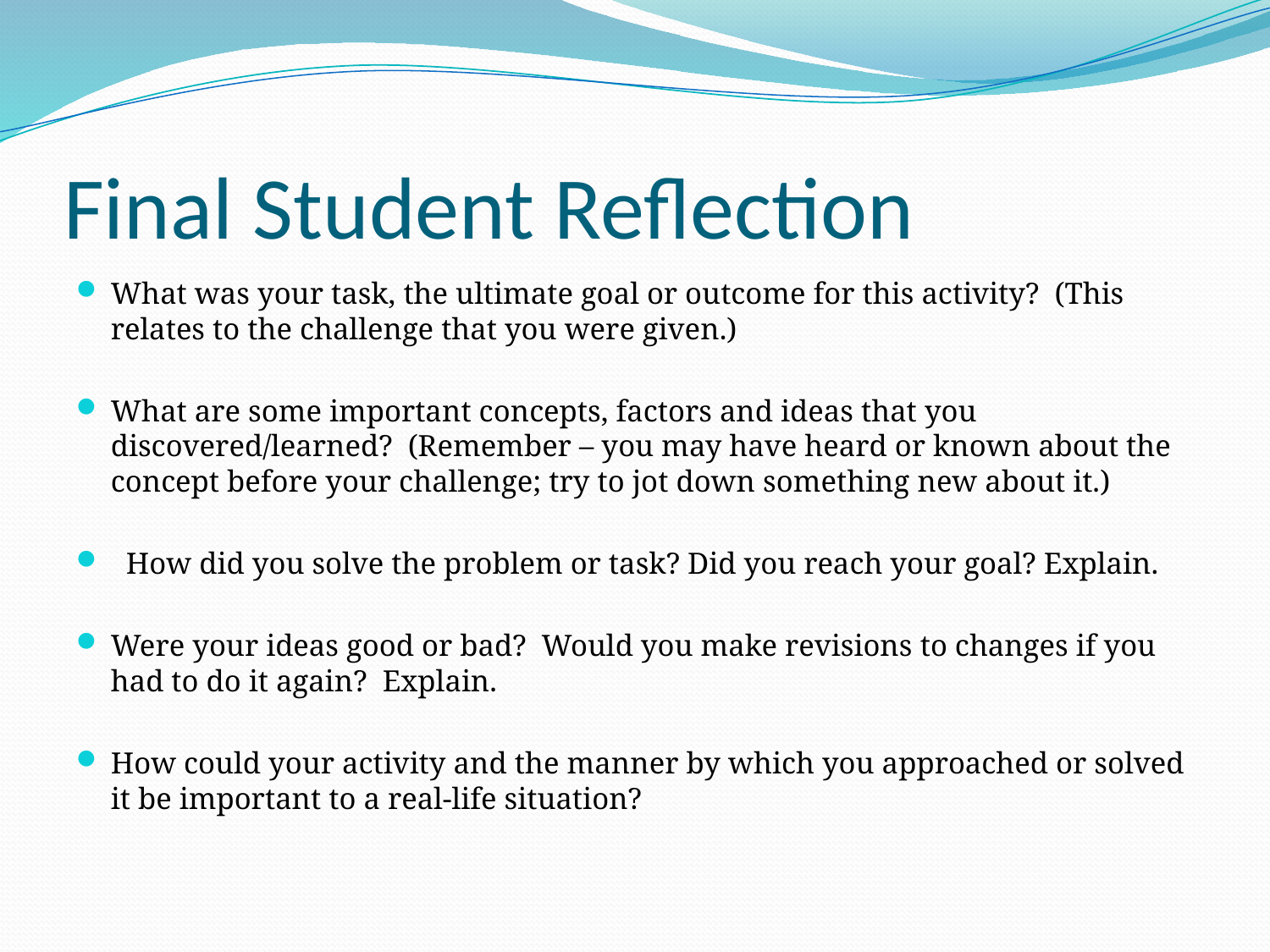

# Final Student Reflection
What was your task, the ultimate goal or outcome for this activity?  (This relates to the challenge that you were given.)

What are some important concepts, factors and ideas that you discovered/learned?  (Remember – you may have heard or known about the concept before your challenge; try to jot down something new about it.)

  How did you solve the problem or task? Did you reach your goal? Explain.

Were your ideas good or bad?  Would you make revisions to changes if you had to do it again?  Explain.

How could your activity and the manner by which you approached or solved it be important to a real-life situation?